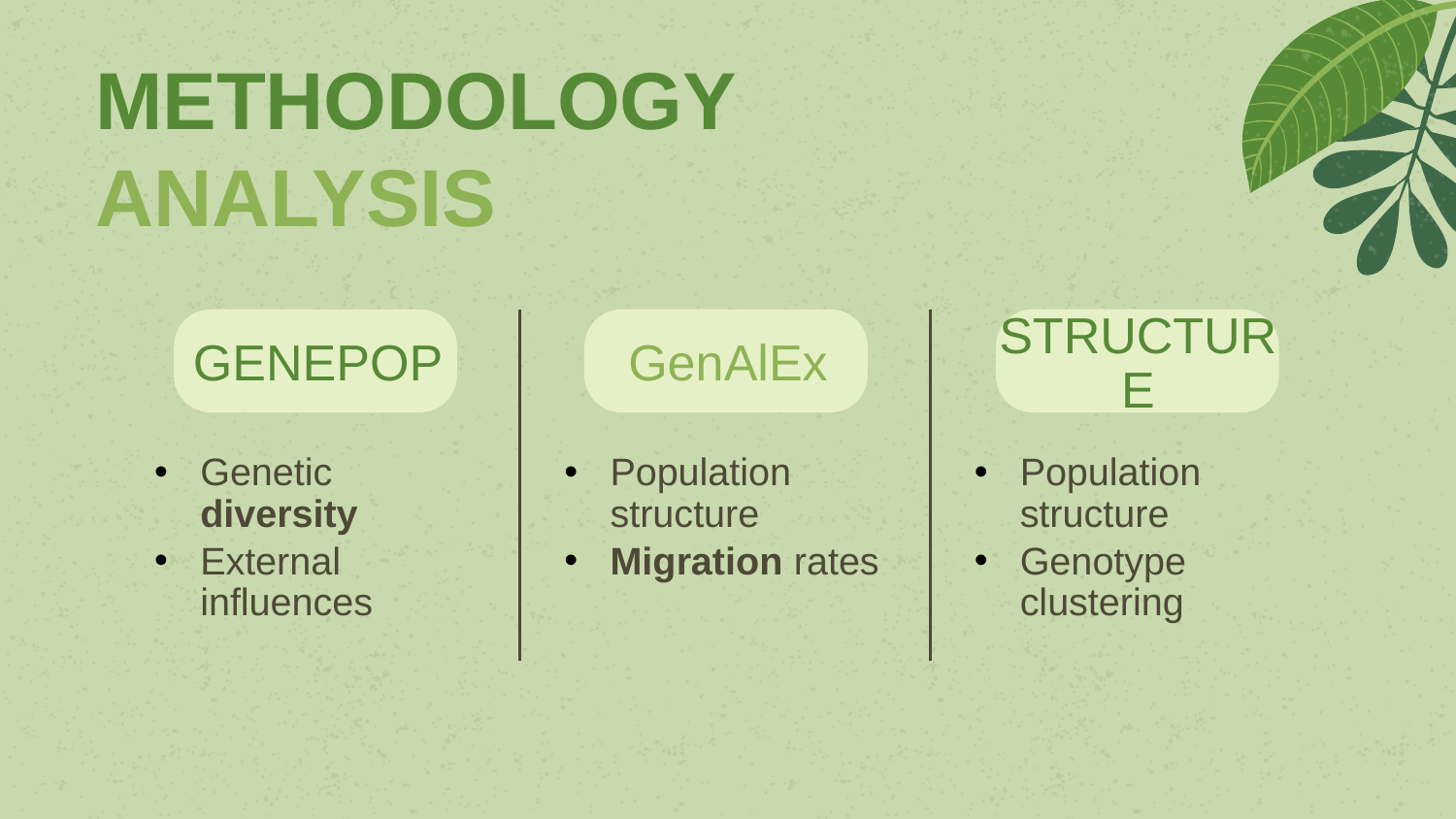

# METHODOLOGY
ANALYSIS

GENEPOP
Genetic diversity
External influences
GenAlEx
Population structure
Migration rates
STRUCTURE
Population structure
Genotype clustering